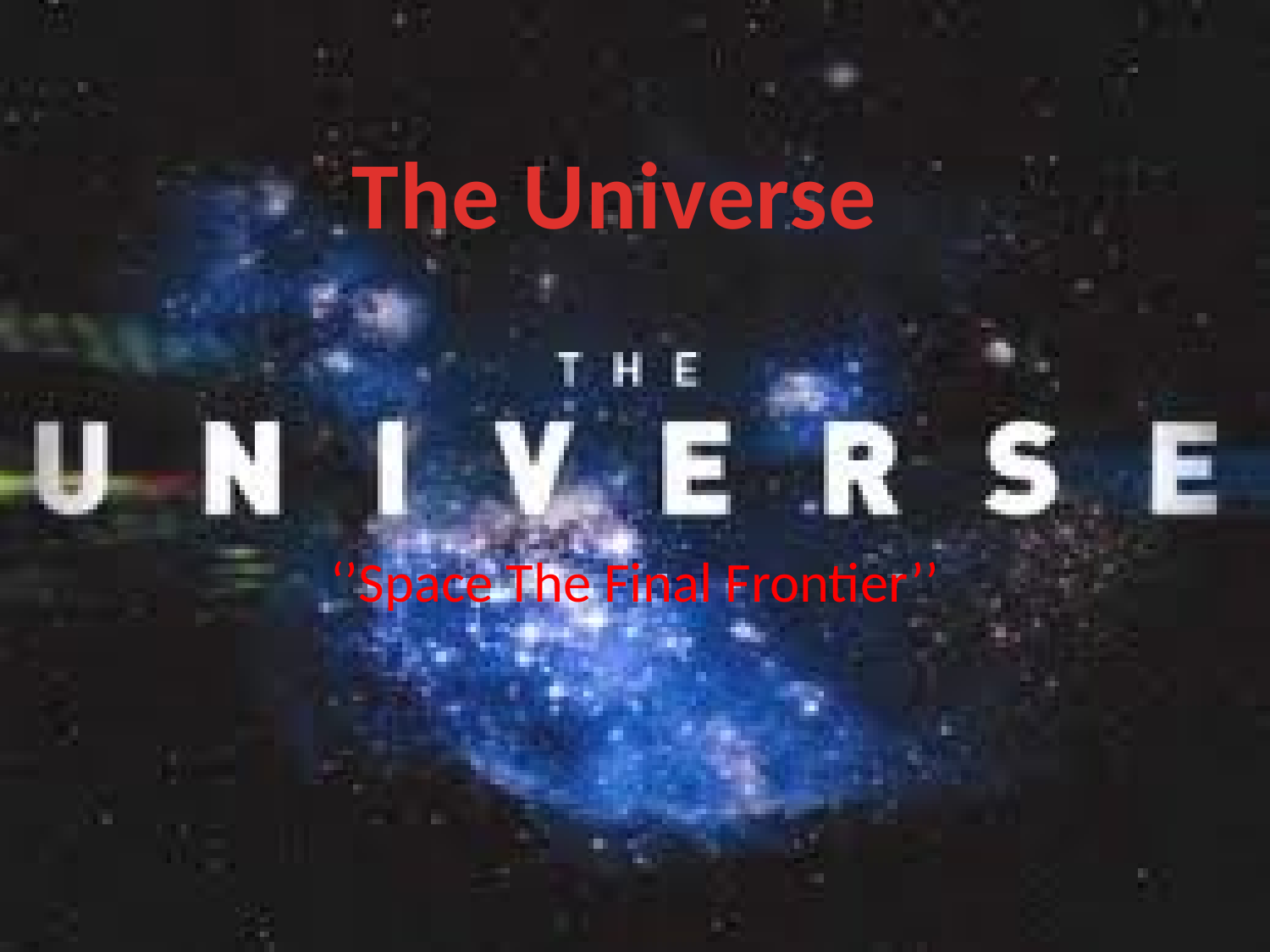

The Universe
#
‘’Space The Final Frontier’’